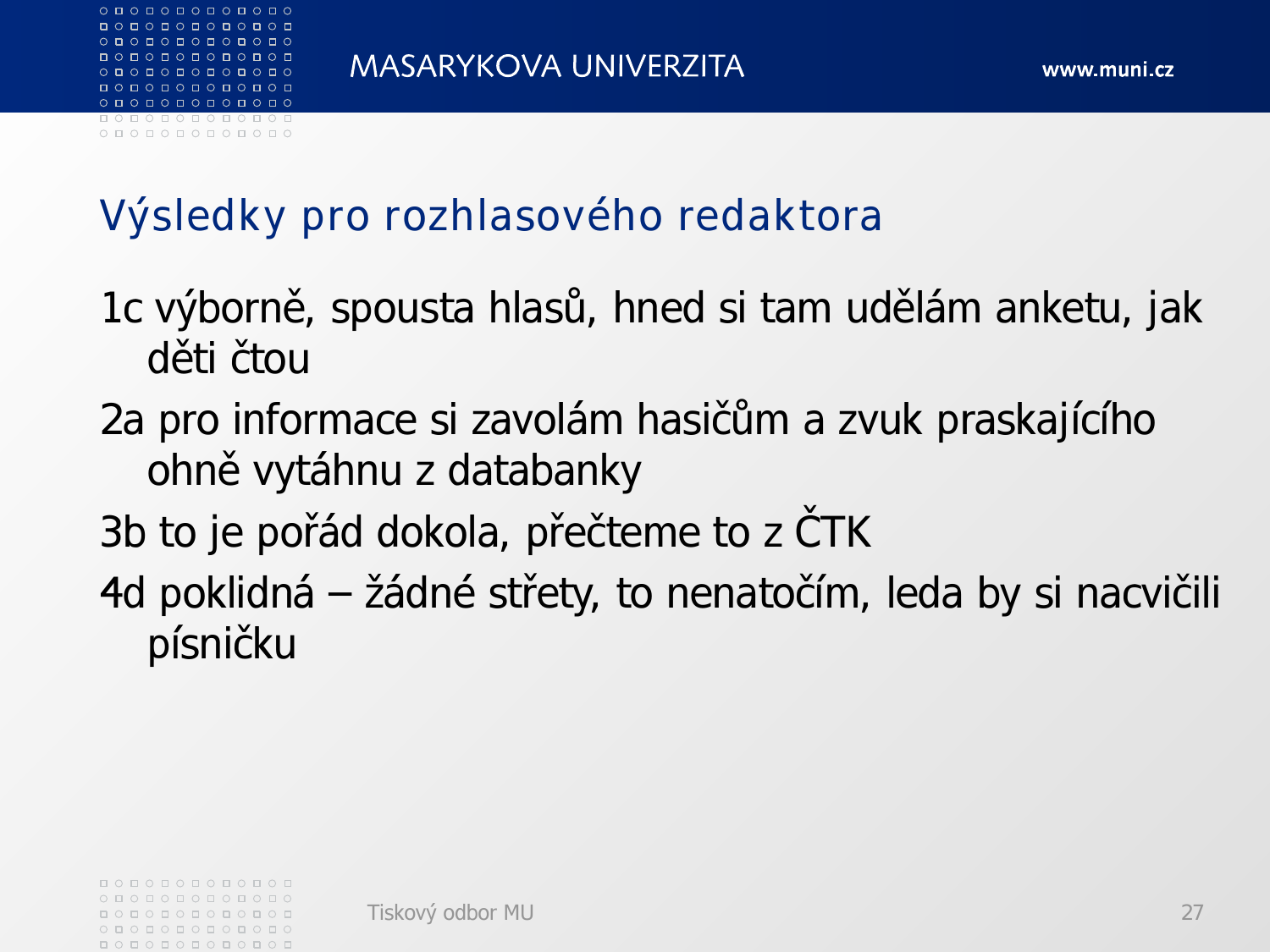

# Výsledky pro rozhlasového redaktora
1c výborně, spousta hlasů, hned si tam udělám anketu, jak děti čtou
2a pro informace si zavolám hasičům a zvuk praskajícího ohně vytáhnu z databanky
3b to je pořád dokola, přečteme to z ČTK
4d poklidná – žádné střety, to nenatočím, leda by si nacvičili písničku
Tiskový odbor MU
27